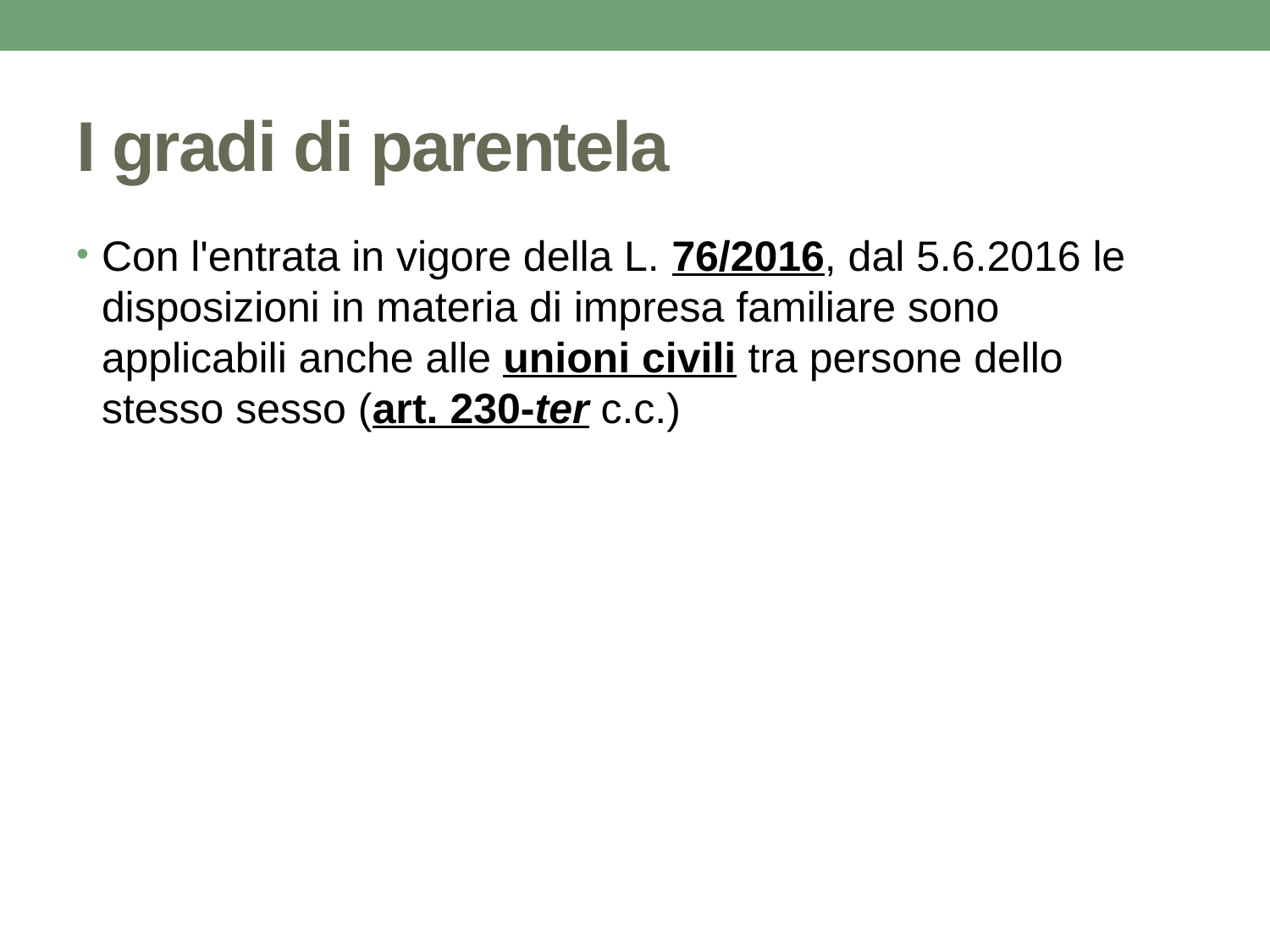

# I gradi di parentela
Con l'entrata in vigore della L. 76/2016, dal 5.6.2016 le disposizioni in materia di impresa familiare sono applicabili anche alle unioni civili tra persone dello stesso sesso (art. 230-ter c.c.)